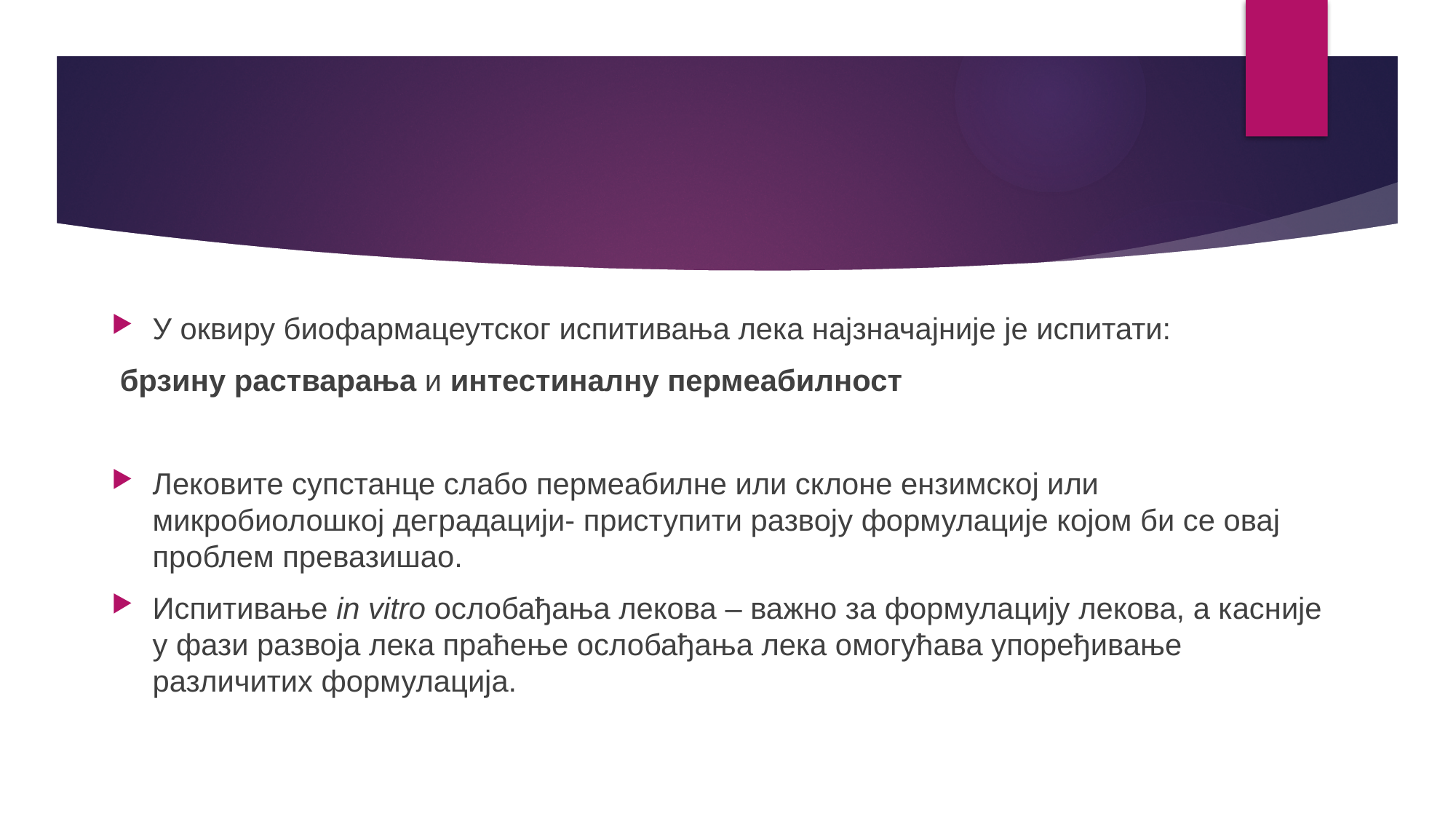

У оквиру биофармацеутског испитивања лека најзначајније је испитати:
 брзину растварања и интестиналну пермеабилност

Лековите супстанце слабо пермеабилне или склоне ензимској или микробиолошкој деградацији- приступити развоју формулације којом би се овај проблем превазишао.
Испитивање in vitro ослобађања лекова – важно за формулацију лекова, а касније у фази развоја лека праћење ослобађања лека омогућава упоређивање различитих формулација.